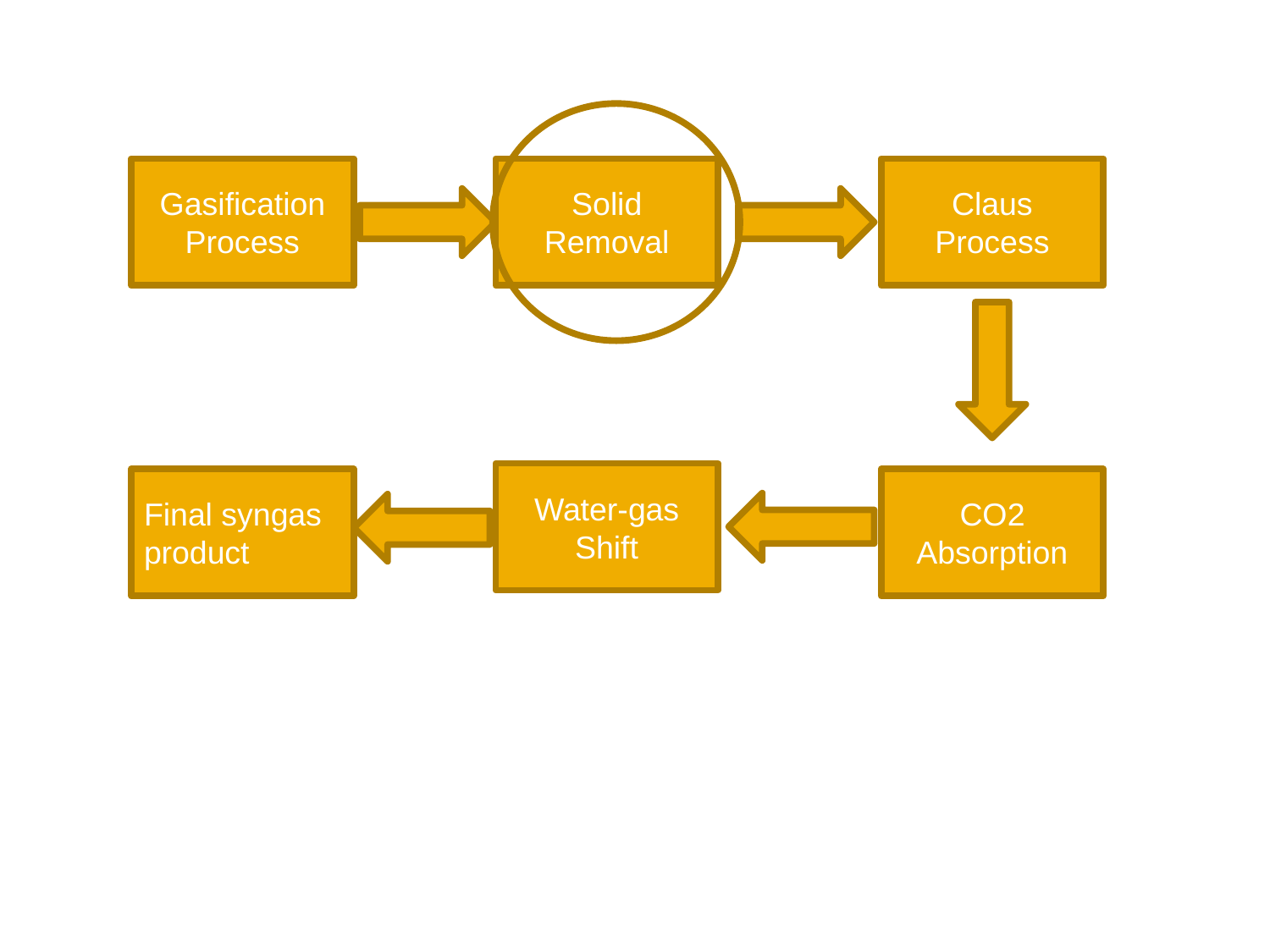

Gasification Process
Solid Removal
Claus Process

Water-gas Shift
Final syngas
product
CO2 Absorption